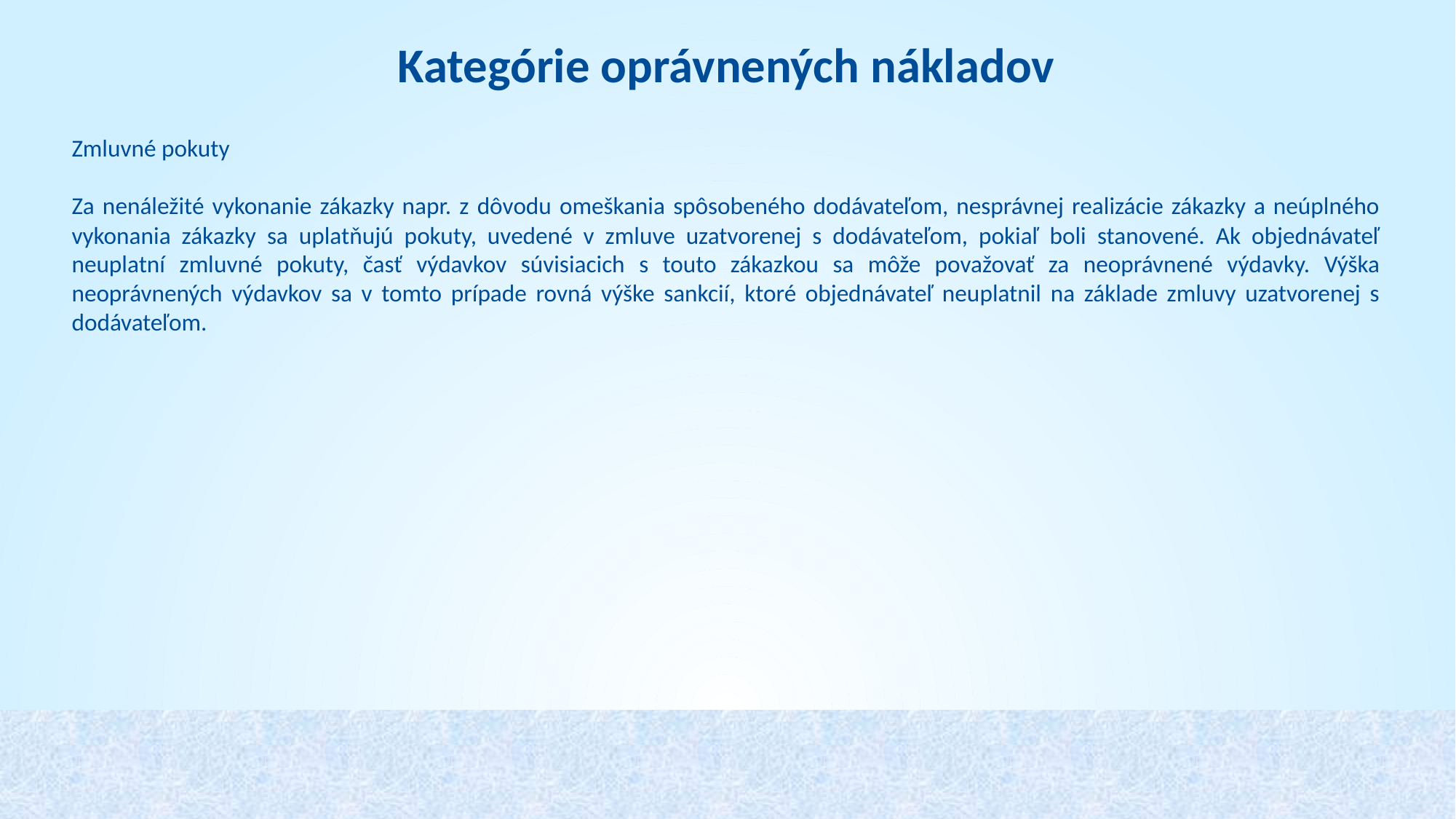

Kategórie oprávnených nákladov
Zmluvné pokuty

Za nenáležité vykonanie zákazky napr. z dôvodu omeškania spôsobeného dodávateľom, nesprávnej realizácie zákazky a neúplného vykonania zákazky sa uplatňujú pokuty, uvedené v zmluve uzatvorenej s dodávateľom, pokiaľ boli stanovené. Ak objednávateľ neuplatní zmluvné pokuty, časť výdavkov súvisiacich s touto zákazkou sa môže považovať za neoprávnené výdavky. Výška neoprávnených výdavkov sa v tomto prípade rovná výške sankcií, ktoré objednávateľ neuplatnil na základe zmluvy uzatvorenej s dodávateľom.